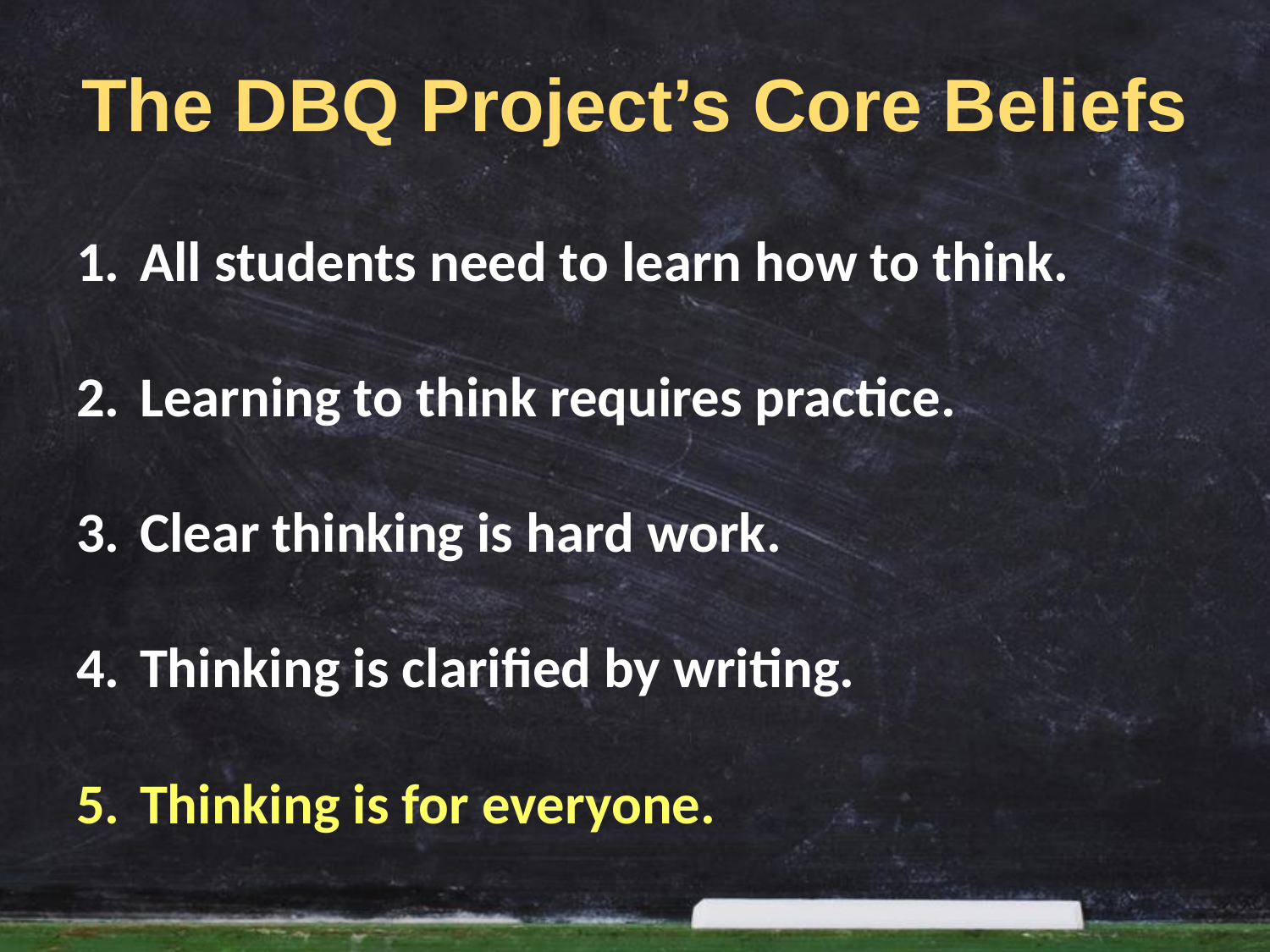

# The DBQ Project’s Core Beliefs
All students need to learn how to think.
Learning to think requires practice.
Clear thinking is hard work.
Thinking is clarified by writing.
Thinking is for everyone.